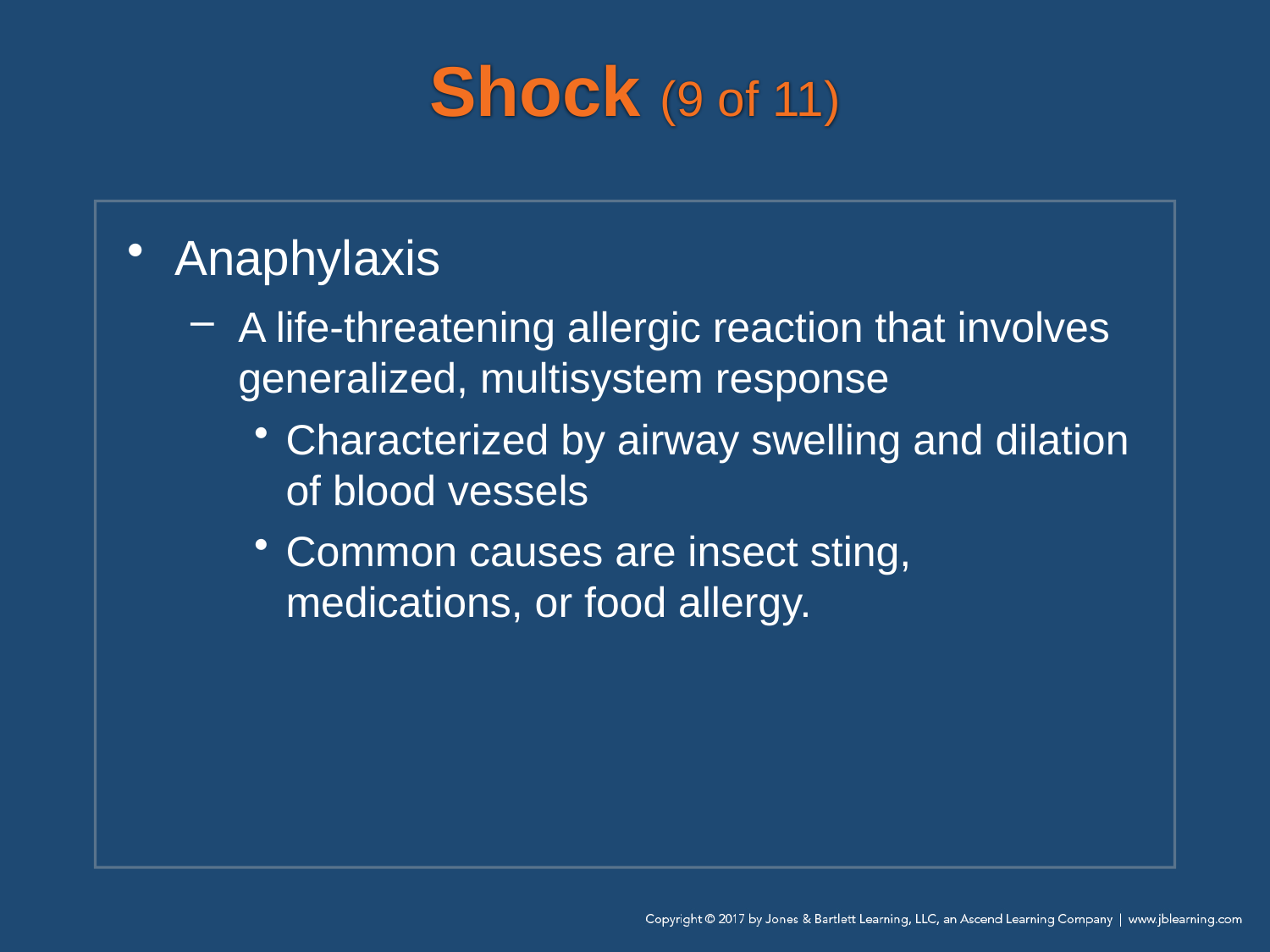

# Shock (9 of 11)
Anaphylaxis
A life-threatening allergic reaction that involves generalized, multisystem response
Characterized by airway swelling and dilation of blood vessels
Common causes are insect sting, medications, or food allergy.